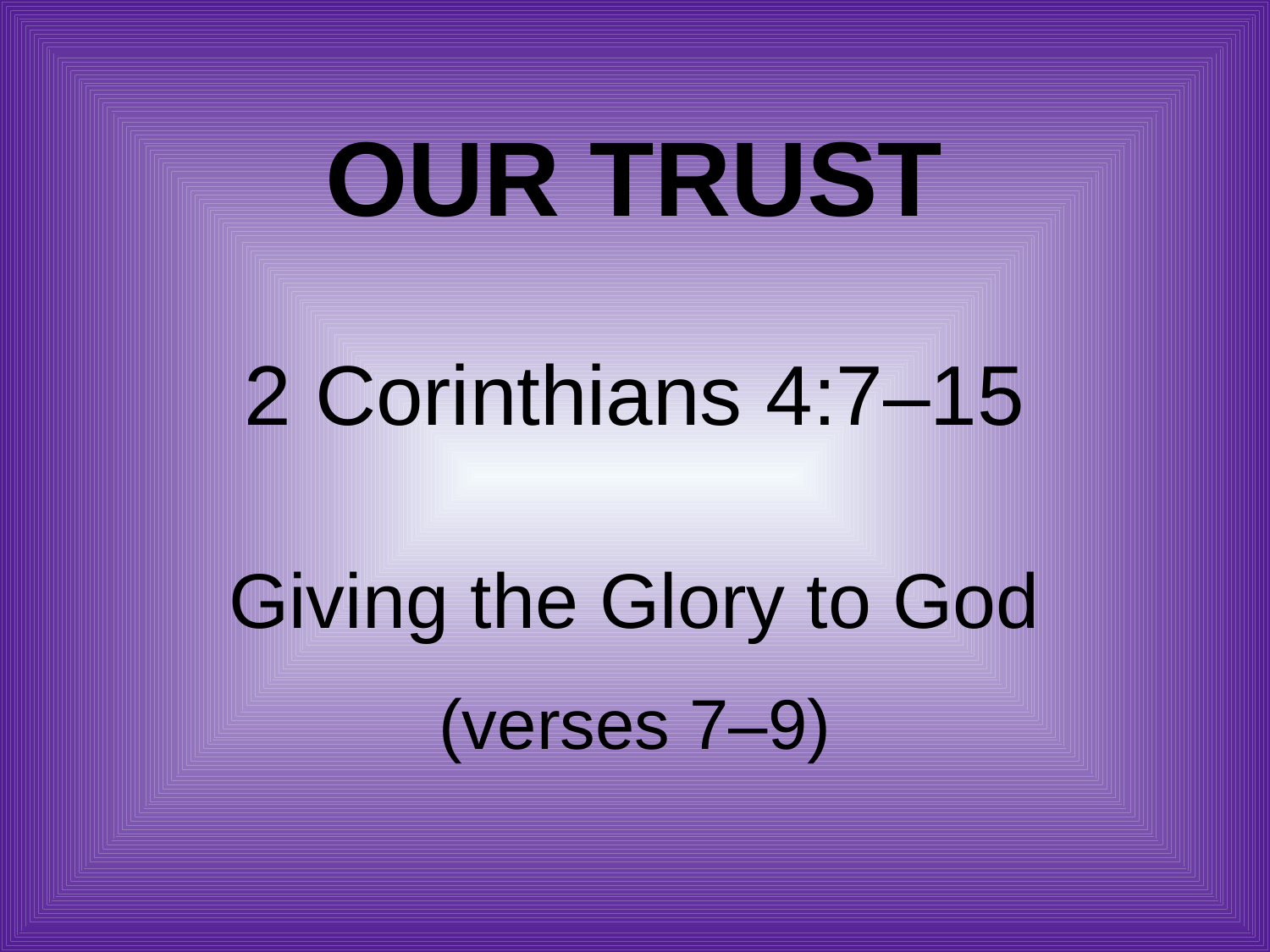

# Our Trust
2 Corinthians 4:7–15

Giving the Glory to God
(verses 7–9)